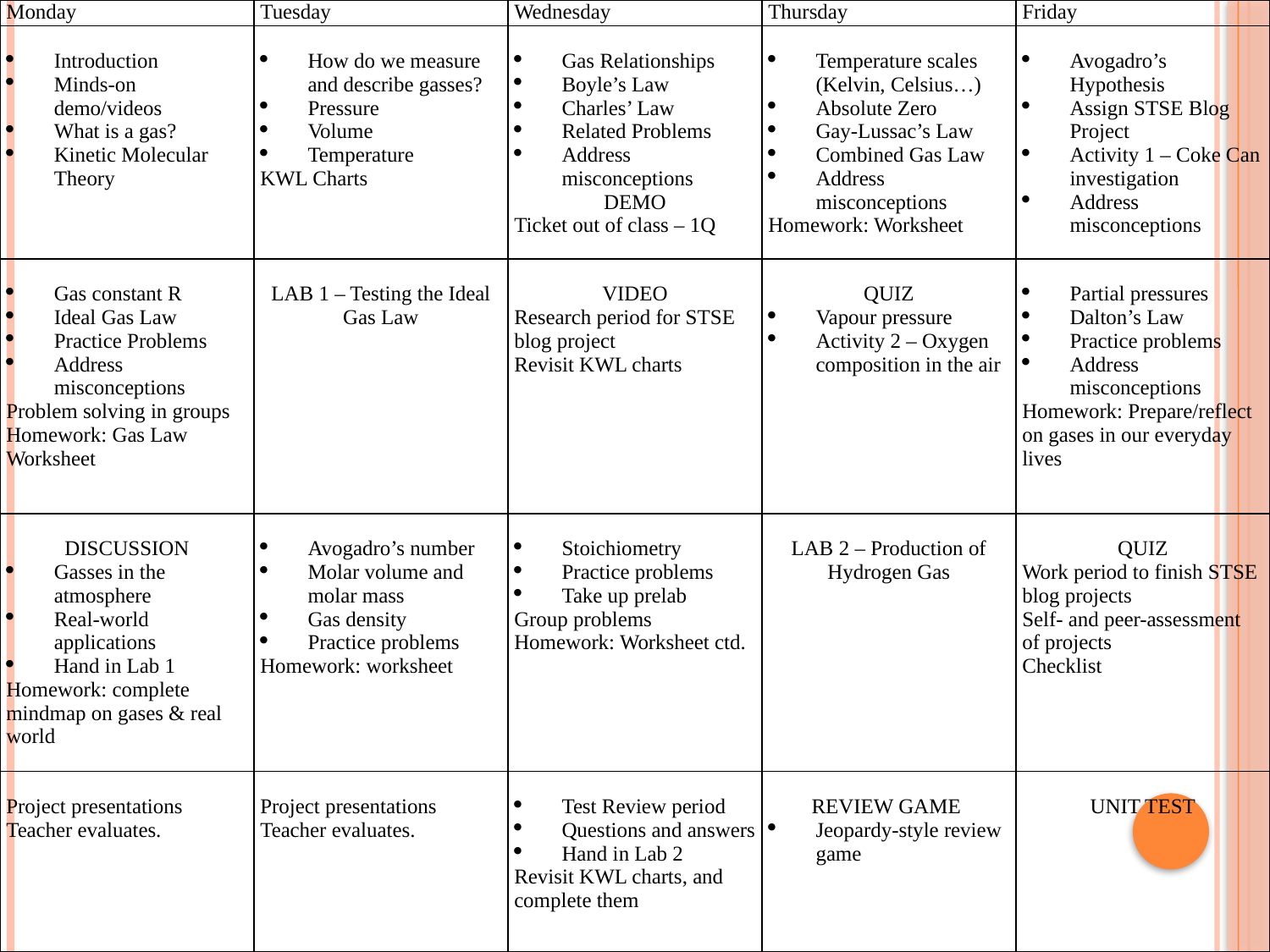

| Monday | Tuesday | Wednesday | Thursday | Friday |
| --- | --- | --- | --- | --- |
| Introduction Minds-on demo/videos What is a gas? Kinetic Molecular Theory | How do we measure and describe gasses? Pressure Volume Temperature KWL Charts | Gas Relationships Boyle’s Law Charles’ Law Related Problems Address misconceptions DEMO Ticket out of class – 1Q | Temperature scales (Kelvin, Celsius…) Absolute Zero Gay-Lussac’s Law Combined Gas Law Address misconceptions Homework: Worksheet | Avogadro’s Hypothesis Assign STSE Blog Project Activity 1 – Coke Can investigation Address misconceptions |
| Gas constant R Ideal Gas Law Practice Problems Address misconceptions Problem solving in groups Homework: Gas Law Worksheet | LAB 1 – Testing the Ideal Gas Law | VIDEO Research period for STSE blog project Revisit KWL charts | QUIZ Vapour pressure Activity 2 – Oxygen composition in the air | Partial pressures Dalton’s Law Practice problems Address misconceptions Homework: Prepare/reflect on gases in our everyday lives |
| DISCUSSION Gasses in the atmosphere Real-world applications Hand in Lab 1 Homework: complete mindmap on gases & real world | Avogadro’s number Molar volume and molar mass Gas density Practice problems Homework: worksheet | Stoichiometry Practice problems Take up prelab Group problems Homework: Worksheet ctd. | LAB 2 – Production of Hydrogen Gas | QUIZ Work period to finish STSE blog projects Self- and peer-assessment of projects Checklist |
| Project presentations Teacher evaluates. | Project presentations Teacher evaluates. | Test Review period Questions and answers Hand in Lab 2 Revisit KWL charts, and complete them | REVIEW GAME Jeopardy-style review game | UNIT TEST |